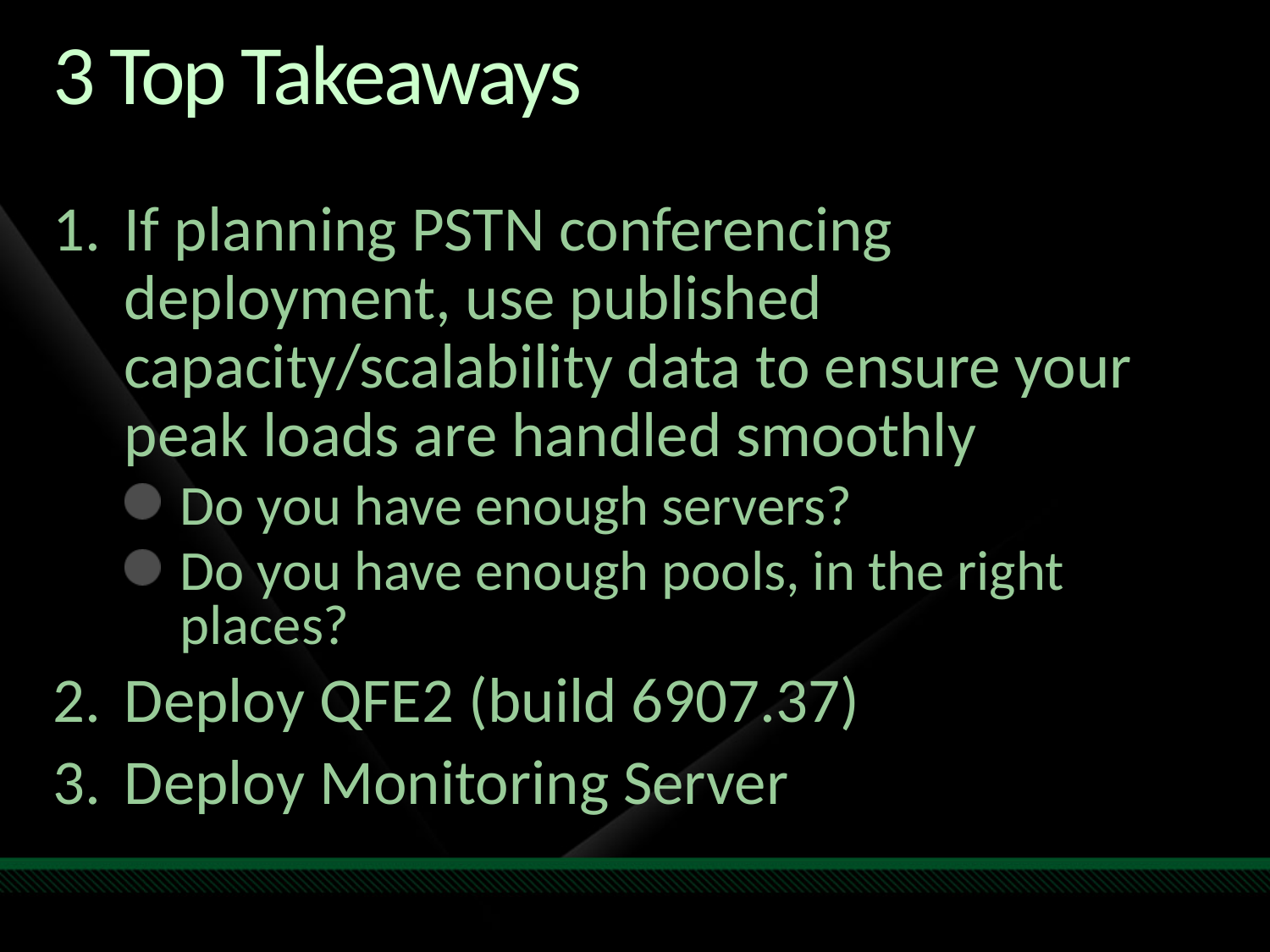

# 3 Top Takeaways
If planning PSTN conferencing deployment, use published capacity/scalability data to ensure your peak loads are handled smoothly
Do you have enough servers?
Do you have enough pools, in the right places?
Deploy QFE2 (build 6907.37)
Deploy Monitoring Server